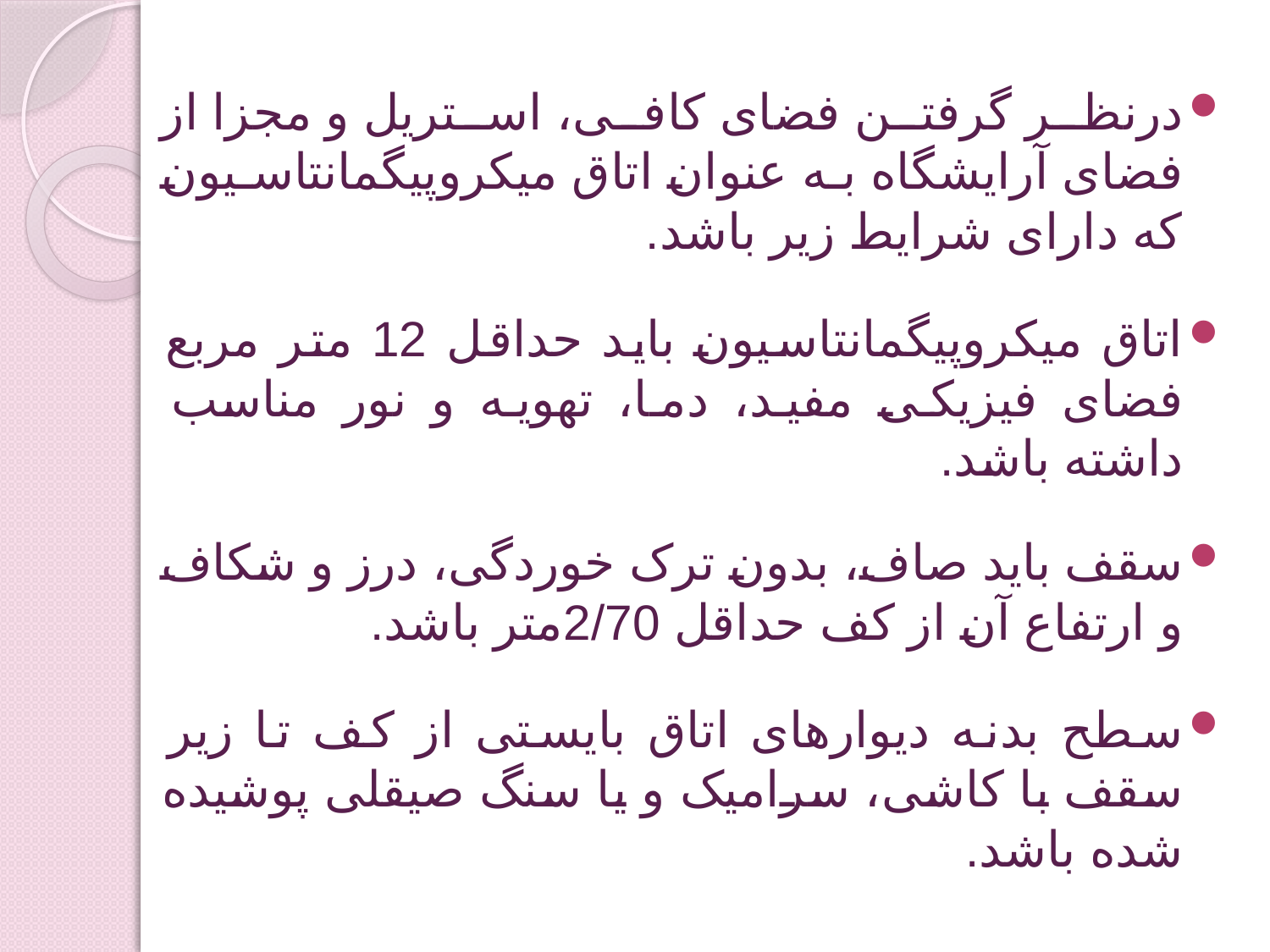

درنظر گرفتن فضای کافی، استریل و مجزا از فضای آرایشگاه به عنوان اتاق میکروپیگمانتاسیون که دارای شرایط زیر باشد.

اتاق میکروپیگمانتاسیون باید حداقل 12 متر مربع فضای فیزیکی مفید، دما، تهویه و نور مناسب داشته باشد.

سقف باید صاف، بدون ترک خوردگی، درز و شکاف و ارتفاع آن از کف حداقل 2/70متر باشد.

سطح بدنه دیوارهای اتاق بایستی از کف تا زیر سقف با کاشی، سرامیک و یا سنگ صیقلی پوشیده شده باشد.